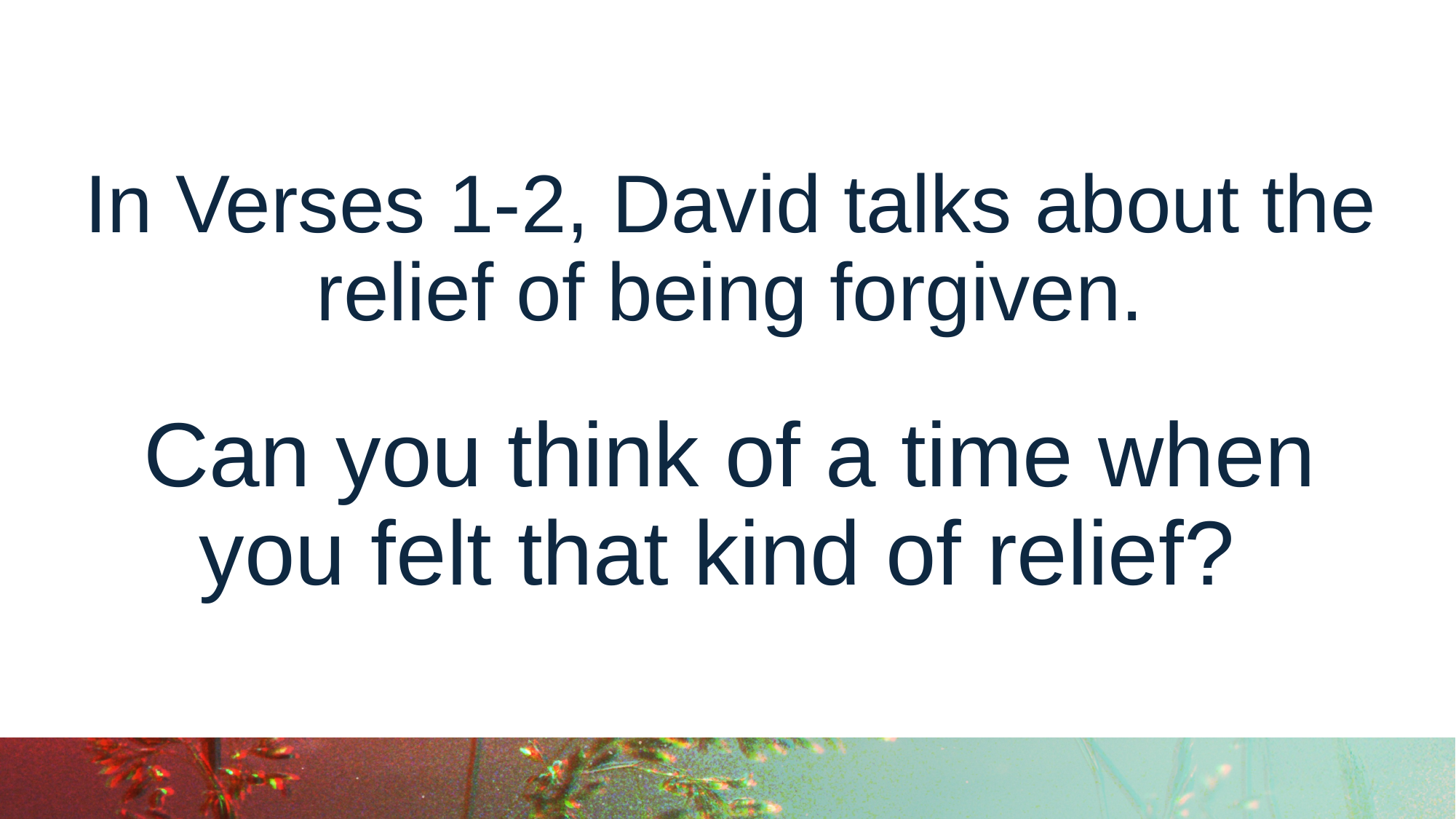

In Verses 1-2, David talks about the relief of being forgiven.

Can you think of a time when you felt that kind of relief?